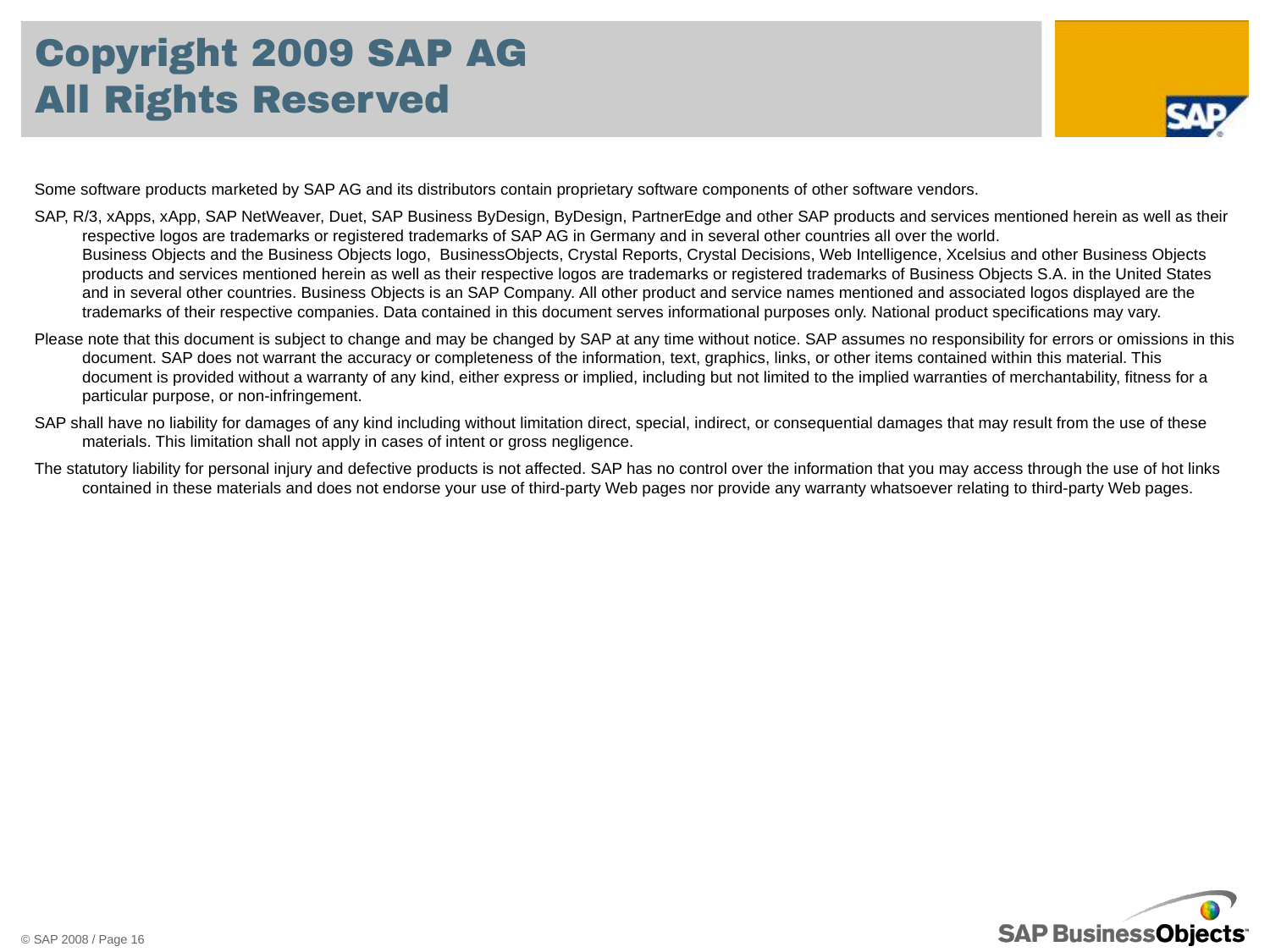

# Copyright 2009 SAP AG All Rights Reserved
Some software products marketed by SAP AG and its distributors contain proprietary software components of other software vendors.
SAP, R/3, xApps, xApp, SAP NetWeaver, Duet, SAP Business ByDesign, ByDesign, PartnerEdge and other SAP products and services mentioned herein as well as their respective logos are trademarks or registered trademarks of SAP AG in Germany and in several other countries all over the world.
Business Objects and the Business Objects logo,  BusinessObjects, Crystal Reports, Crystal Decisions, Web Intelligence, Xcelsius and other Business Objects products and services mentioned herein as well as their respective logos are trademarks or registered trademarks of Business Objects S.A. in the United States and in several other countries. Business Objects is an SAP Company. All other product and service names mentioned and associated logos displayed are the trademarks of their respective companies. Data contained in this document serves informational purposes only. National product specifications may vary.
Please note that this document is subject to change and may be changed by SAP at any time without notice. SAP assumes no responsibility for errors or omissions in this document. SAP does not warrant the accuracy or completeness of the information, text, graphics, links, or other items contained within this material. This document is provided without a warranty of any kind, either express or implied, including but not limited to the implied warranties of merchantability, fitness for a particular purpose, or non-infringement.
SAP shall have no liability for damages of any kind including without limitation direct, special, indirect, or consequential damages that may result from the use of these materials. This limitation shall not apply in cases of intent or gross negligence.
The statutory liability for personal injury and defective products is not affected. SAP has no control over the information that you may access through the use of hot links contained in these materials and does not endorse your use of third-party Web pages nor provide any warranty whatsoever relating to third-party Web pages.
© SAP 2008 / Page 16